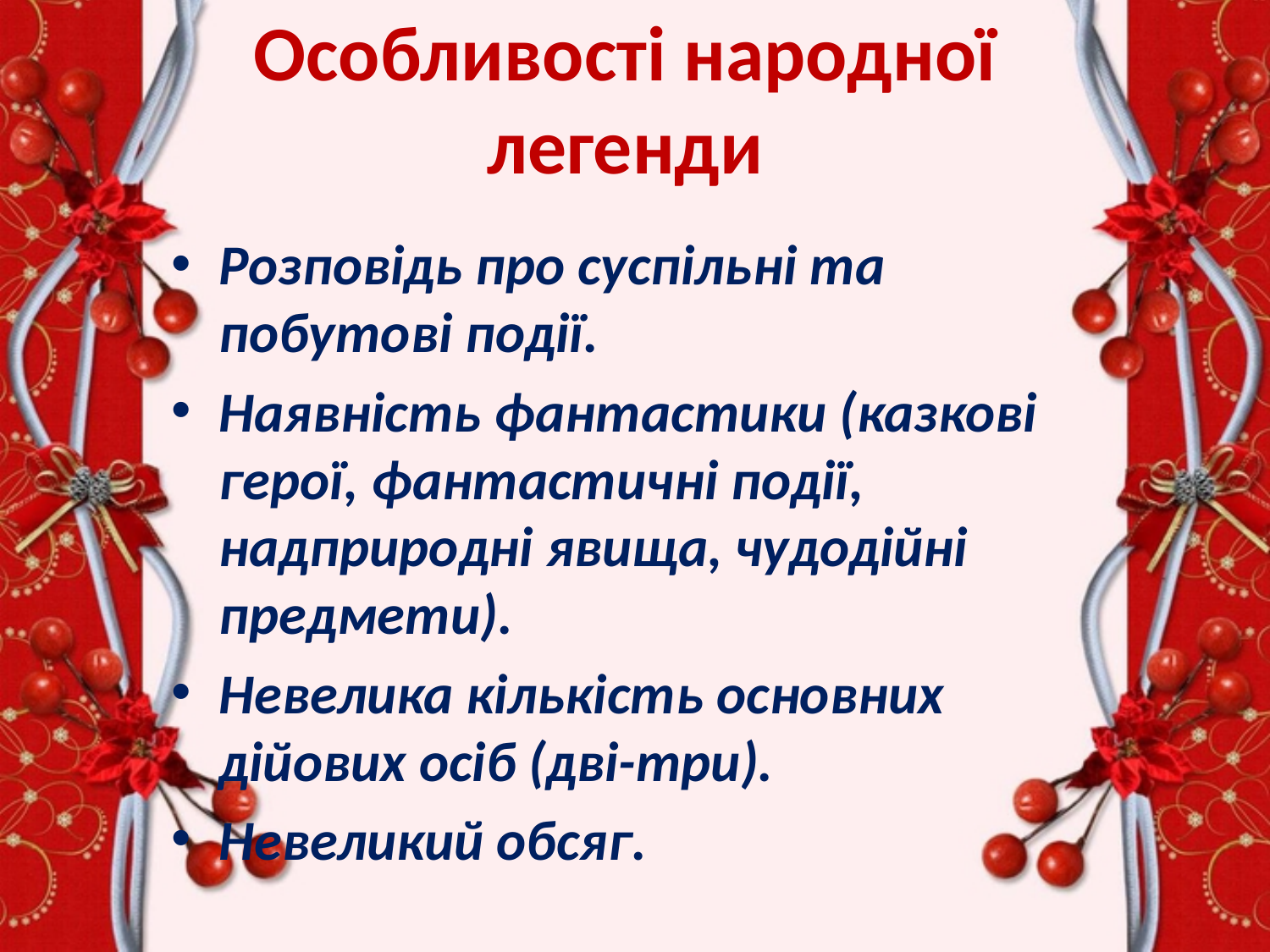

# Особливості народної легенди
Розповідь про суспільні та побутові події.
Наявність фантастики (казкові герої, фантастичні події, надприродні явища, чудодійні предмети).
Невелика кількість основних дійових осіб (дві-три).
Невеликий обсяг.